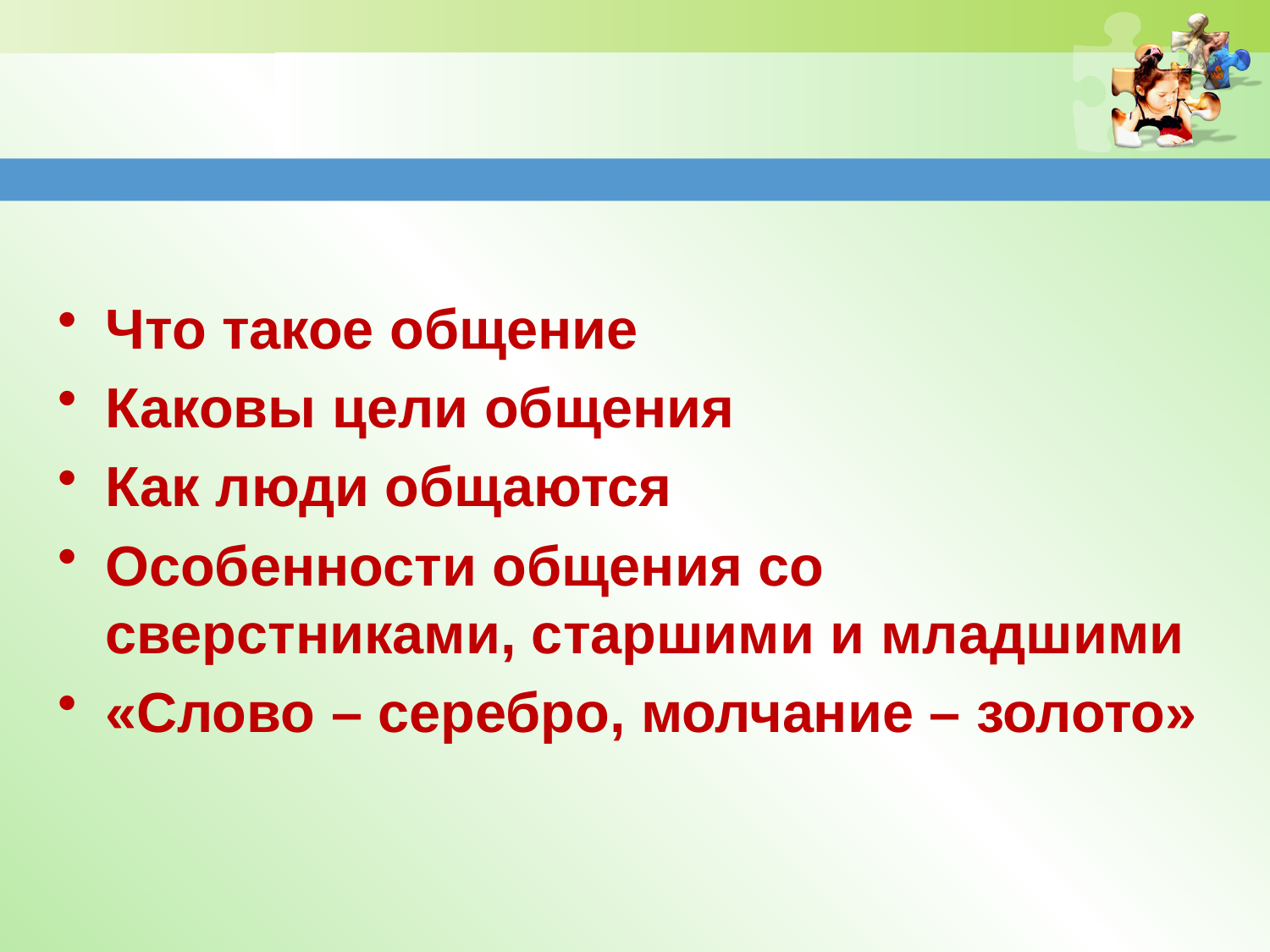

Что такое общение
Каковы цели общения
Как люди общаются
Особенности общения со сверстниками, старшими и младшими
«Слово – серебро, молчание – золото»